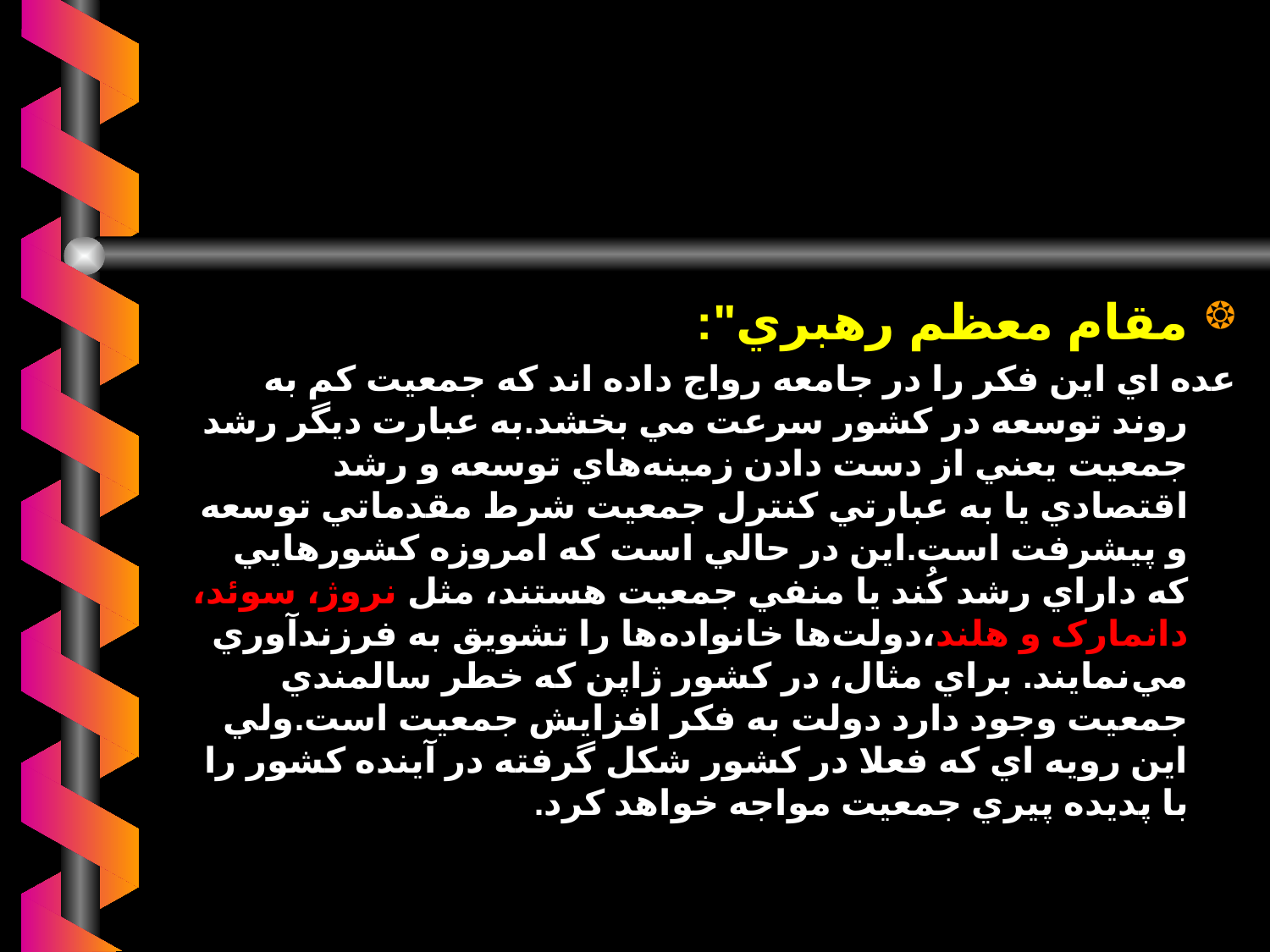

مقام معظم رهبري":
عده اي اين فکر را در جامعه رواج داده اند که جمعيت کم به روند توسعه در کشور سرعت مي بخشد.به عبارت ديگر رشد جمعيت يعني از دست دادن زمينه‌هاي توسعه و رشد اقتصادي يا به عبارتي کنترل جمعيت شرط مقدماتي توسعه‌ و پيشرفت است.اين در حالي است که امروزه کشورهايي که داراي رشد کُند يا منفي جمعيت هستند، مثل نروژ، سوئد، دانمارک و هلند،دولت‌ها خانواده‌ها را تشويق به فرزندآوري مي‌نمايند. براي مثال، در کشور ژاپن که خطر سالمندي جمعيت وجود دارد دولت به فکر افزايش جمعيت است.ولي اين رويه اي که فعلا در کشور شکل گرفته در آينده کشور را با پديده‌‌ پيري جمعيت مواجه خواهد کرد.